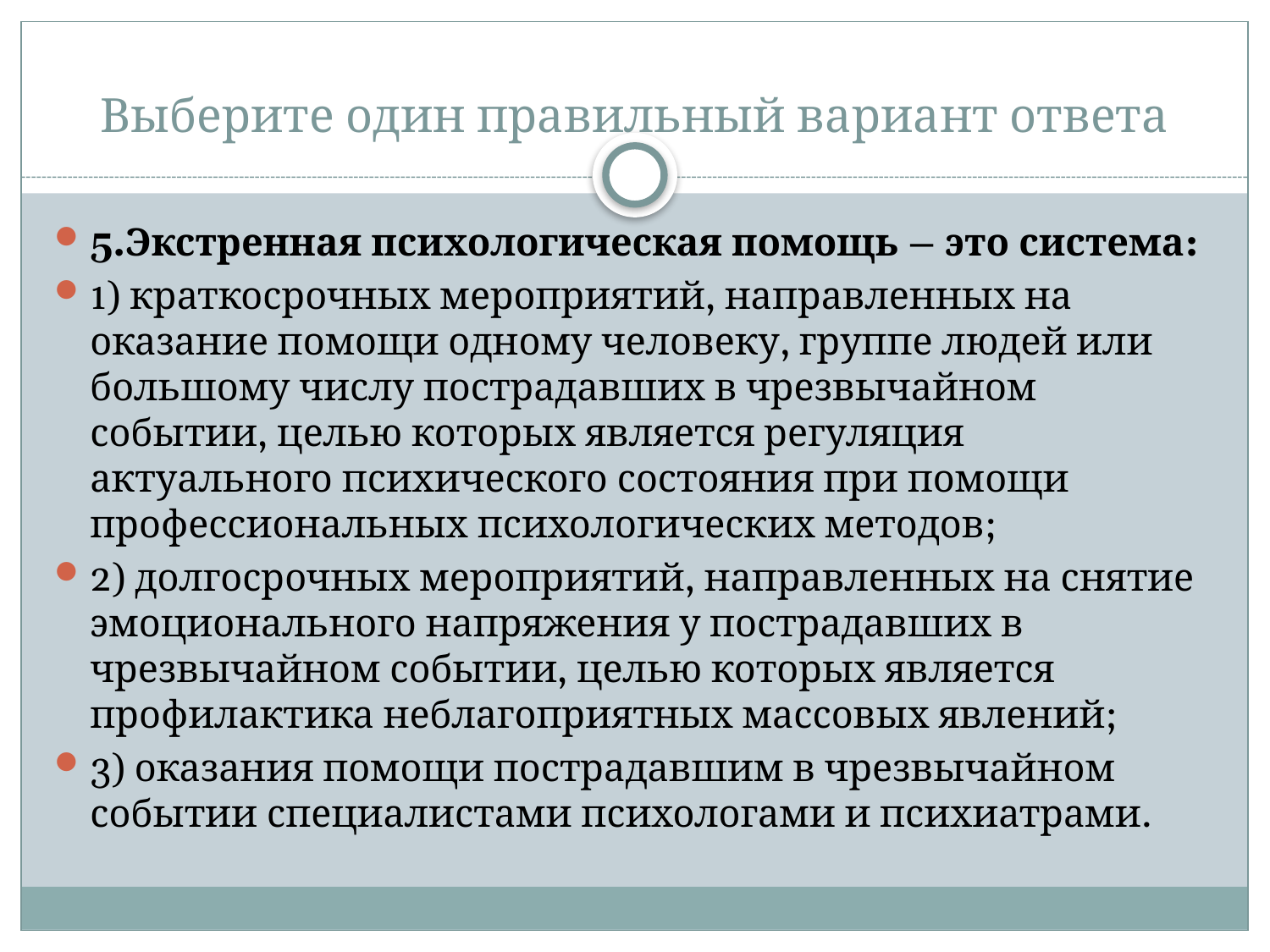

# Выберите один правильный вариант ответа
5.Экстренная психологическая помощь – это система:
1) краткосрочных мероприятий, направленных на оказание помощи одному человеку, группе людей или большому числу пострадавших в чрезвычайном событии, целью которых является регуляция актуального психического состояния при помощи профессиональных психологических методов;
2) долгосрочных мероприятий, направленных на снятие эмоционального напряжения у пострадавших в чрезвычайном событии, целью которых является профилактика неблагоприятных массовых явлений;
3) оказания помощи пострадавшим в чрезвычайном событии специалистами психологами и психиатрами.